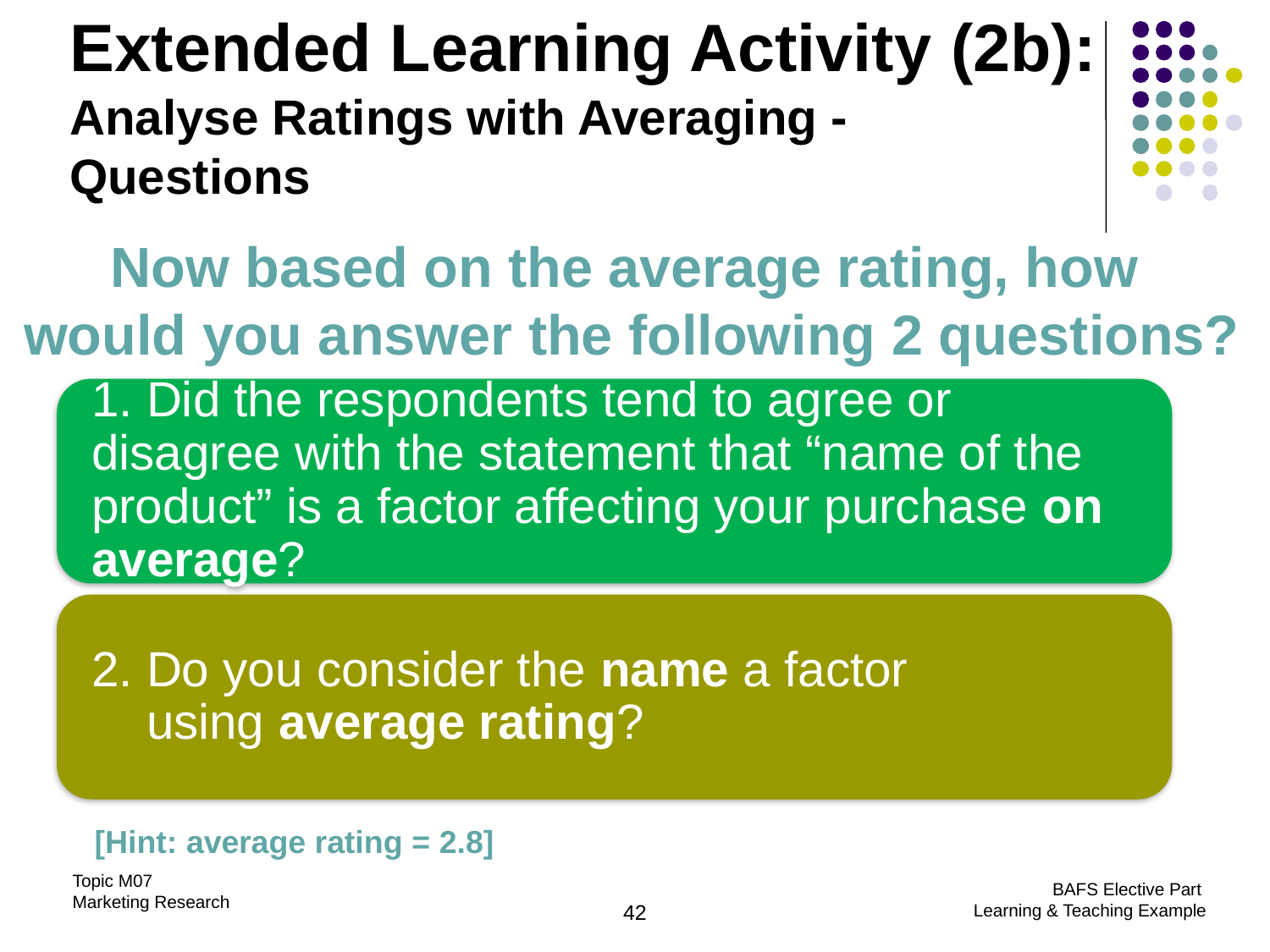

Extended Learning Activity (2b): Analyse Ratings with Averaging - Questions
Now based on the average rating, how
would you answer the following 2 questions?
1. Did the respondents tend to agree or disagree with the statement that “name of the product” is a factor affecting your purchase on average?
2. Do you consider the name a factor
    using average rating?
[Hint: average rating = 2.8]

42